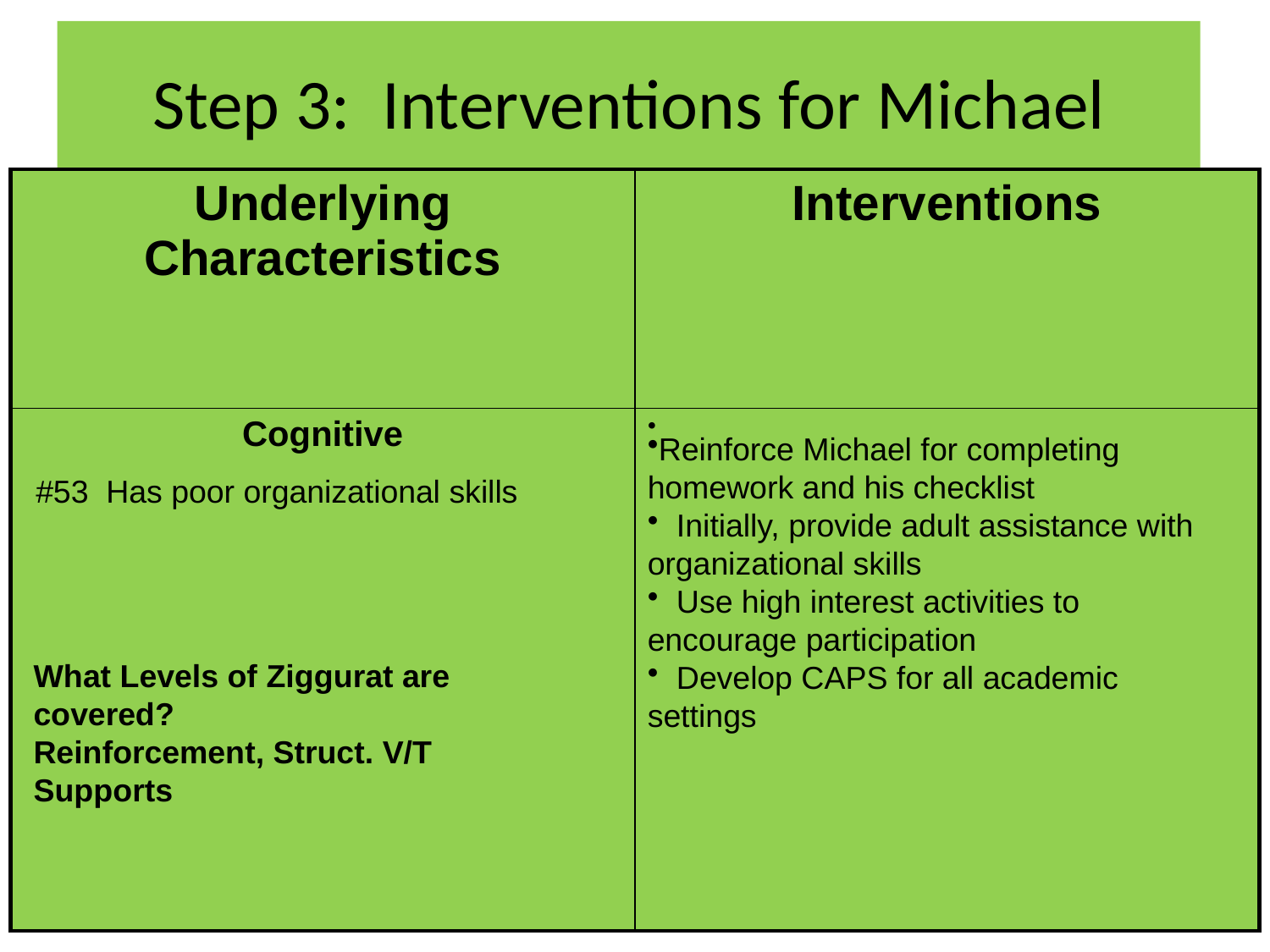

# Step 3:  Interventions for Michael
| Underlying Characteristics | Interventions |
| --- | --- |
| Cognitive |  |
Reinforce Michael for completing homework and his checklist
  Initially, provide adult assistance with organizational skills
  Use high interest activities to encourage participation
  Develop CAPS for all academic settings

#53  Has poor organizational skills

What Levels of Ziggurat are covered?
Reinforcement, Struct. V/T Supports